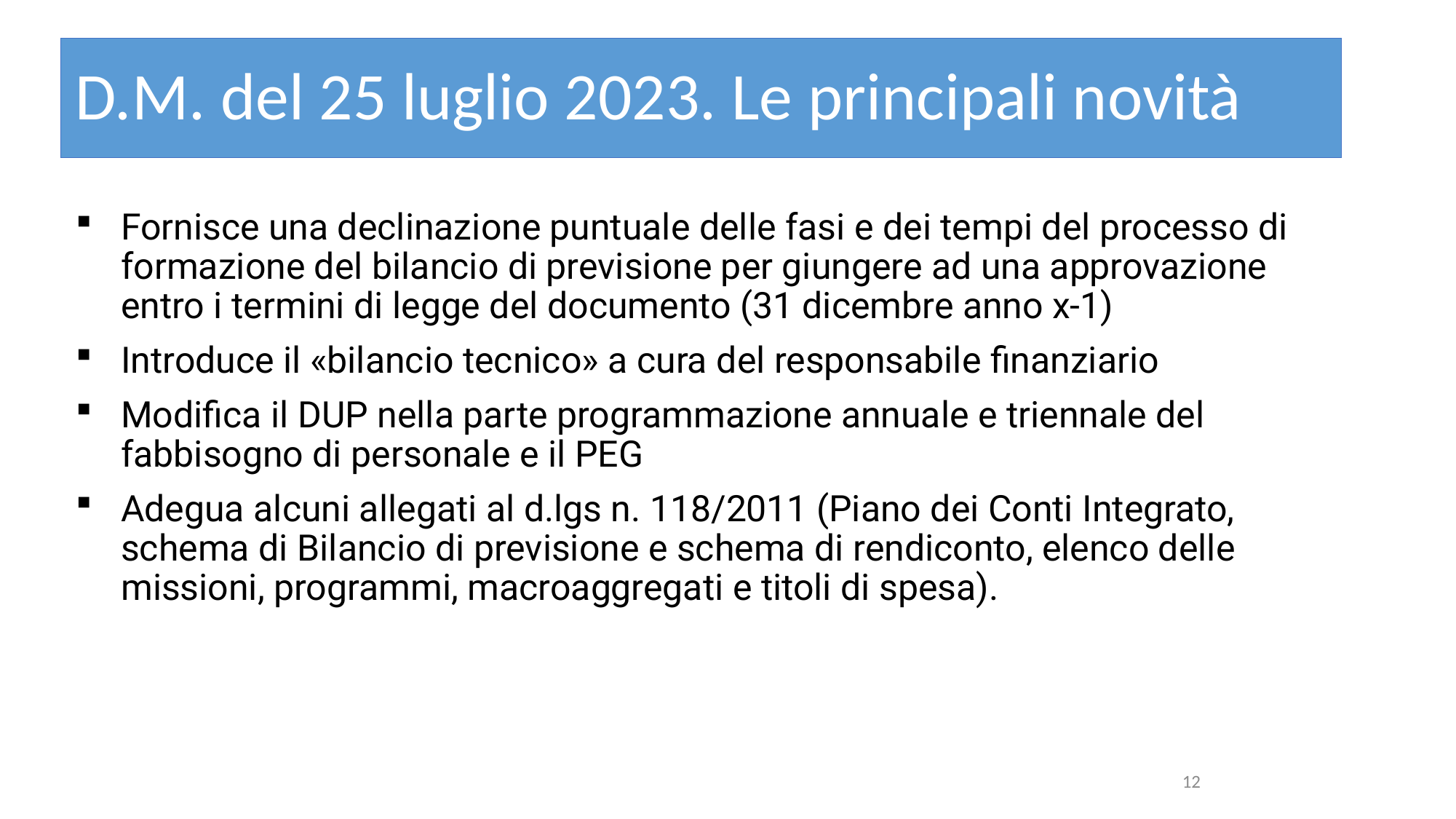

D.M. del 25 luglio 2023. Le principali novità
Fornisce una declinazione puntuale delle fasi e dei tempi del processo di formazione del bilancio di previsione per giungere ad una approvazione entro i termini di legge del documento (31 dicembre anno x-1)
Introduce il «bilancio tecnico» a cura del responsabile finanziario
Modifica il DUP nella parte programmazione annuale e triennale del fabbisogno di personale e il PEG
Adegua alcuni allegati al d.lgs n. 118/2011 (Piano dei Conti Integrato, schema di Bilancio di previsione e schema di rendiconto, elenco delle missioni, programmi, macroaggregati e titoli di spesa).
12